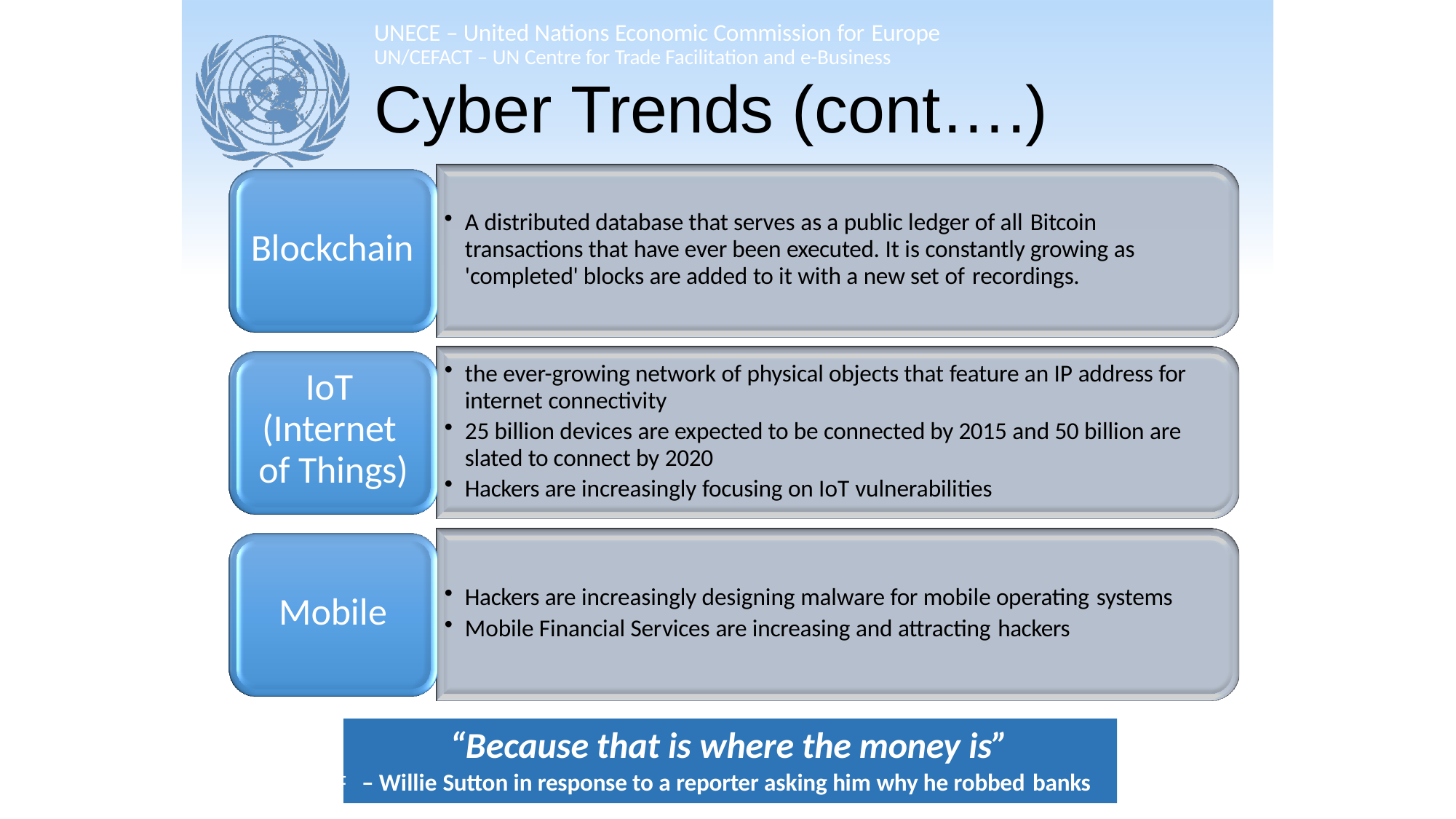

UNECE – United Nations Economic Commission for Europe
UN/CEFACT – UN Centre for Trade Facilitation and e-Business
Cyber Trends (cont….)
A distributed database that serves as a public ledger of all Bitcoin

Blockchain
transactions that have ever been executed. It is constantly growing as  'completed' blocks are added to it with a new set of recordings.

the ever-growing network of physical objects that feature an IP address for  internet connectivity
25 billion devices are expected to be connected by 2015 and 50 billion are  slated to connect by 2020
Hackers are increasingly focusing on IoT vulnerabilities
IoT  (Internet  of Things)

Hackers are increasingly designing malware for mobile operating systems
Mobile Financial Services are increasing and attracting hackers
Mobile

ACT 27th Forum, 25-29 April 2016, Geneva, Switzerland

“Because that is where the money is”
– Willie Sutton in response to a reporter asking him why he robbed banks
5
UN/CEF